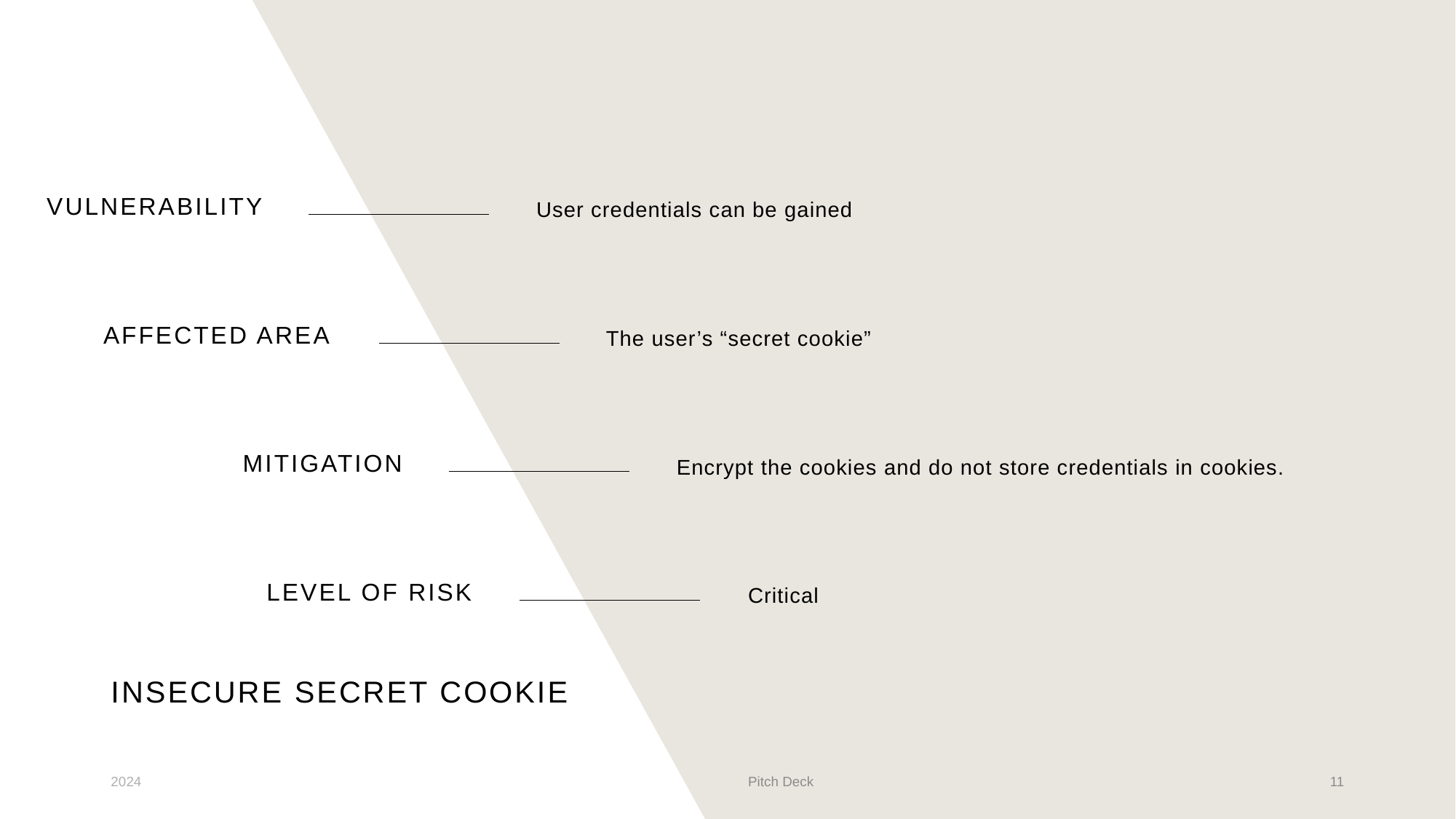

Vulnerability
User credentials can be gained
Affected Area
The user’s “secret cookie”
Mitigation
Encrypt the cookies and do not store credentials in cookies.
Level of Risk
Critical
# Insecure Secret Cookie
2024
Pitch Deck
11